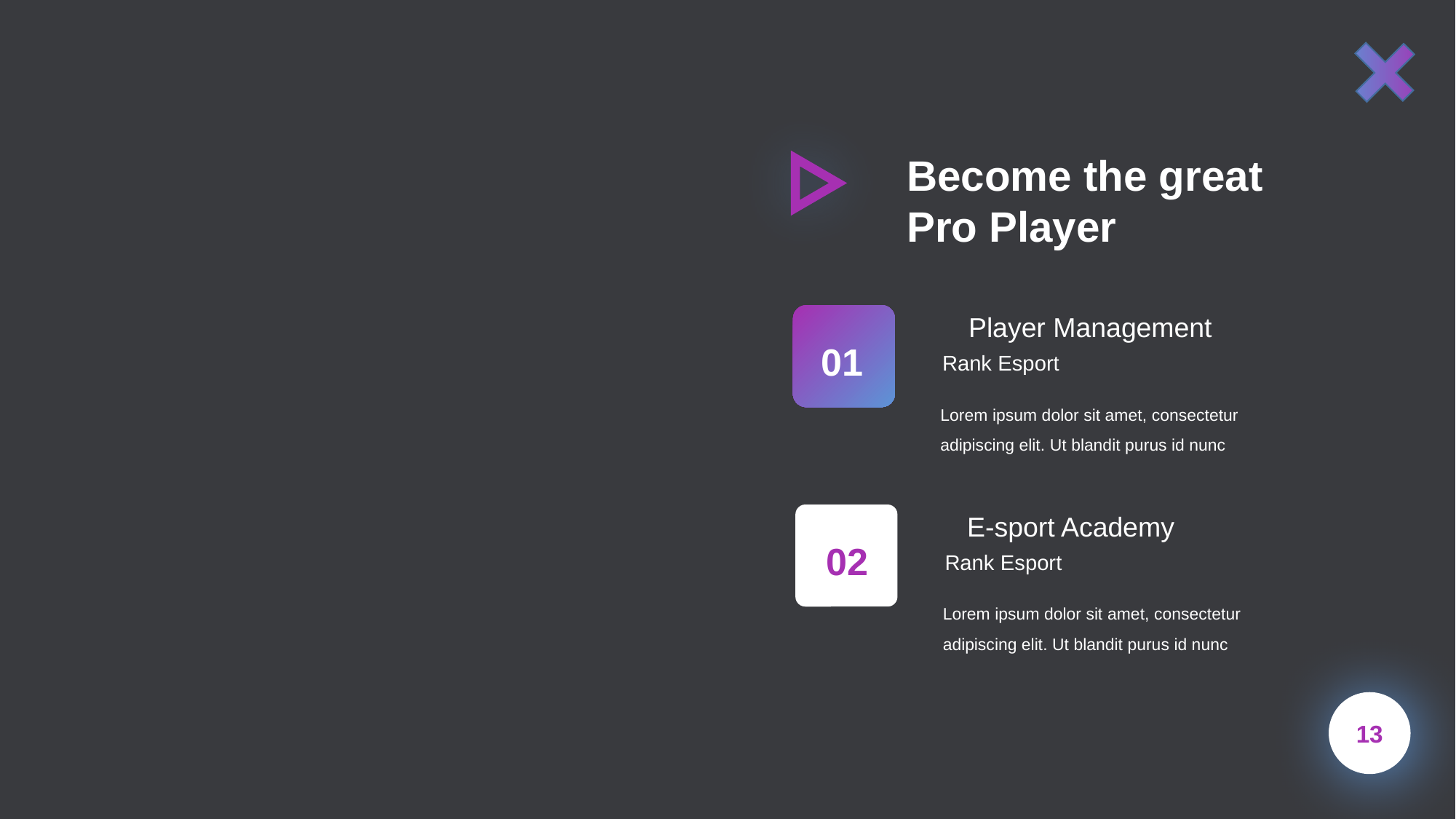

Become the great
Pro Player

01
Player Management
Rank Esport
Lorem ipsum dolor sit amet, consectetur adipiscing elit. Ut blandit purus id nunc

02
E-sport Academy
Rank Esport
Lorem ipsum dolor sit amet, consectetur adipiscing elit. Ut blandit purus id nunc